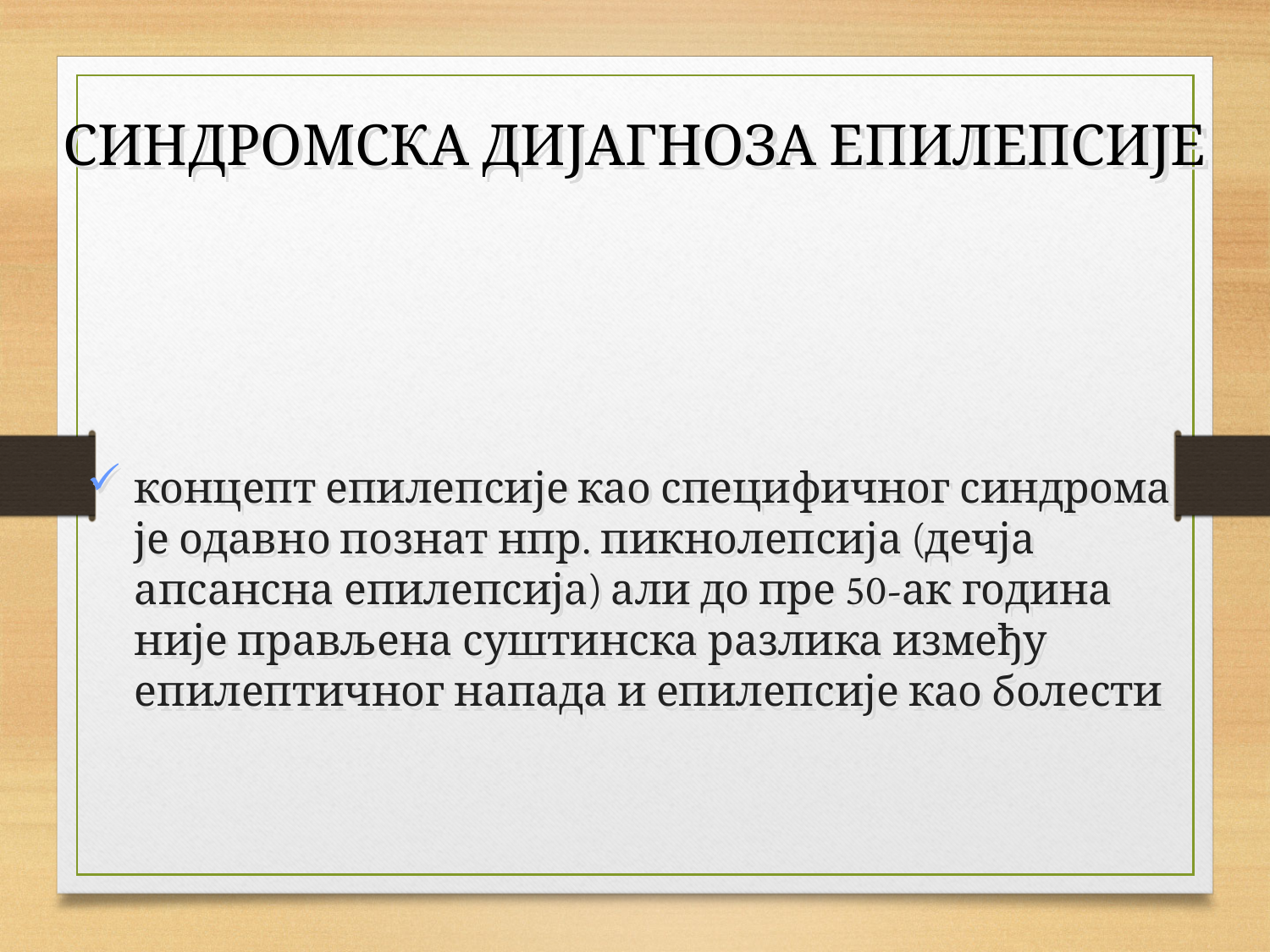

СИНДРОМСКА ДИЈАГНОЗА ЕПИЛЕПСИЈЕ
концепт епилепсије као специфичног синдрома је одавно познат нпр. пикнолепсија (дечја апсансна епилепсија) али до пре 50-ак година није прављена суштинска разлика између епилептичног напада и епилепсије као болести